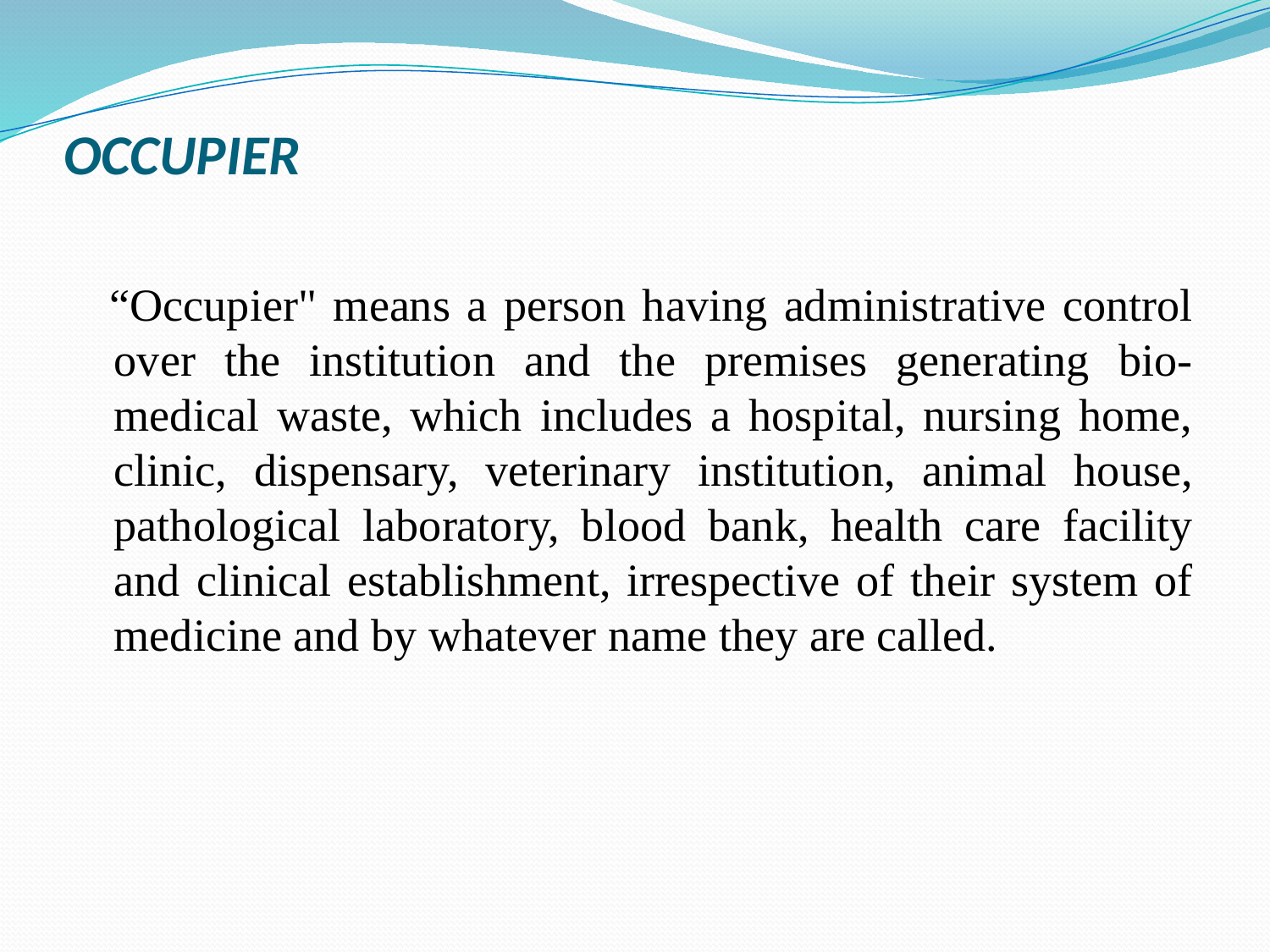

# OCCUPIER
  “Occupier" means a person having administrative control over the institution and the premises generating bio-medical waste, which includes a hospital, nursing home, clinic, dispensary, veterinary institution, animal house, pathological laboratory, blood bank, health care facility and clinical establishment, irrespective of their system of medicine and by whatever name they are called.